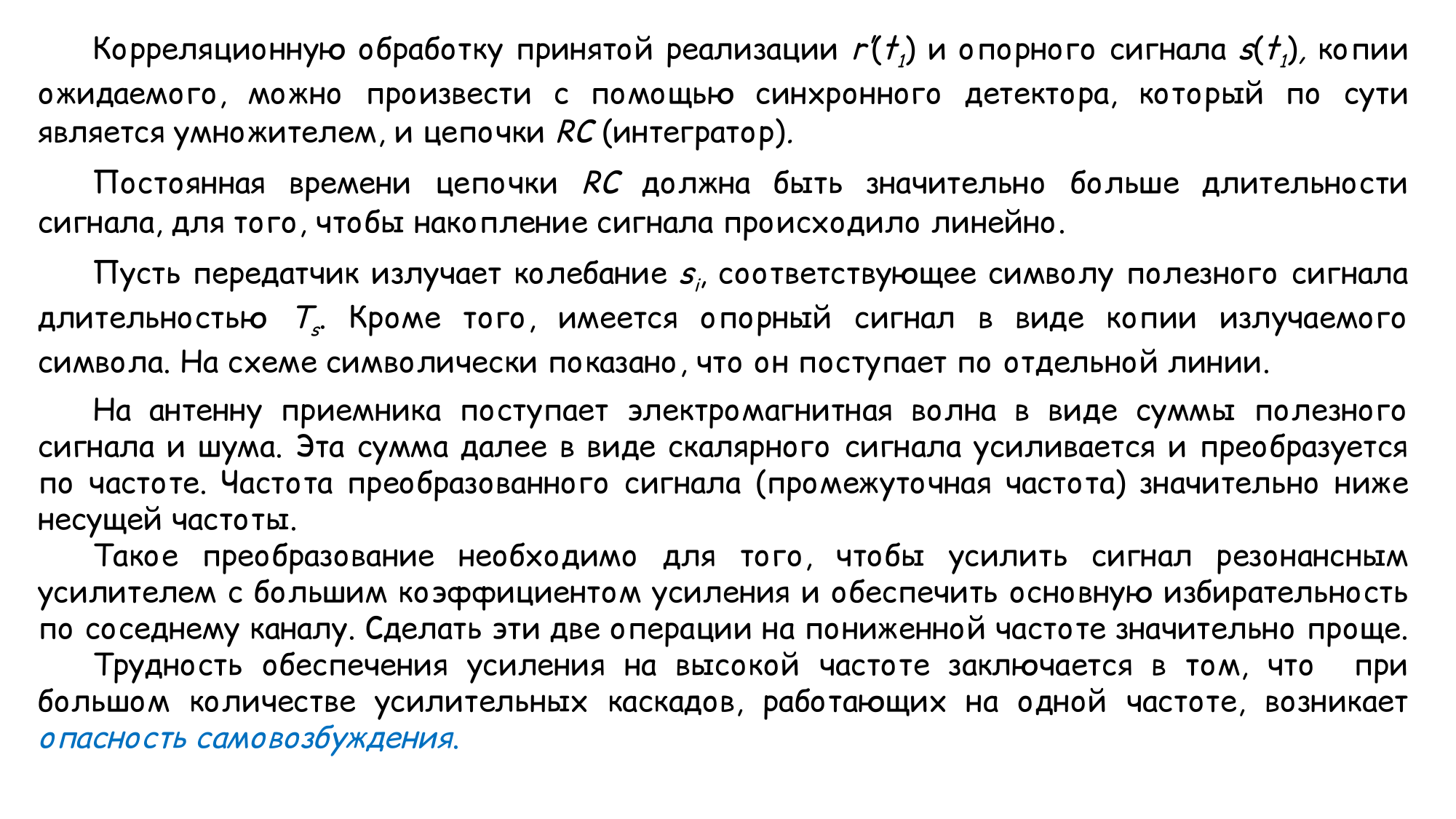

Корреляционную обработку принятой реализации r’(t1) и опорного сигнала s(t1), копии ожидаемо­го, можно произвести с помощью синхронного детектора, кото­рый по сути является умножителем, и цепочки RC (интегратор).
Постоянная времени цепочки RC должна быть значительно больше длительности сигнала, для того, чтобы на­копление сигнала происходило ли­нейно.
Пусть передатчик излучает колебание si, соответствующее символу полезного сигнала длительностью Ts. Кроме того, имеется опорный сигнал в виде копии излучаемого символа. На схеме символически показано, что он поступает по отдельной линии.
На антенну приемника поступает электромагнитная волна в виде суммы полезного сигнала и шума. Эта сумма далее в виде скалярного сигнала усиливается и преобразуется по частоте. Частота преобразованного сигнала (промежуточная частота) значительно ниже несущей частоты.
Такое преобразование необходимо для того, чтобы усилить сигнал резонансным усилителем с большим коэффициентом усиления и обеспечить основную избирательность по соседнему каналу. Сделать эти две операции на пониженной частоте значительно проще.
Трудность обеспечения усиления на высокой частоте заключается в том, что  при большом количестве усилительных каскадов, работающих на одной частоте, возникает опасность самовозбуждения.